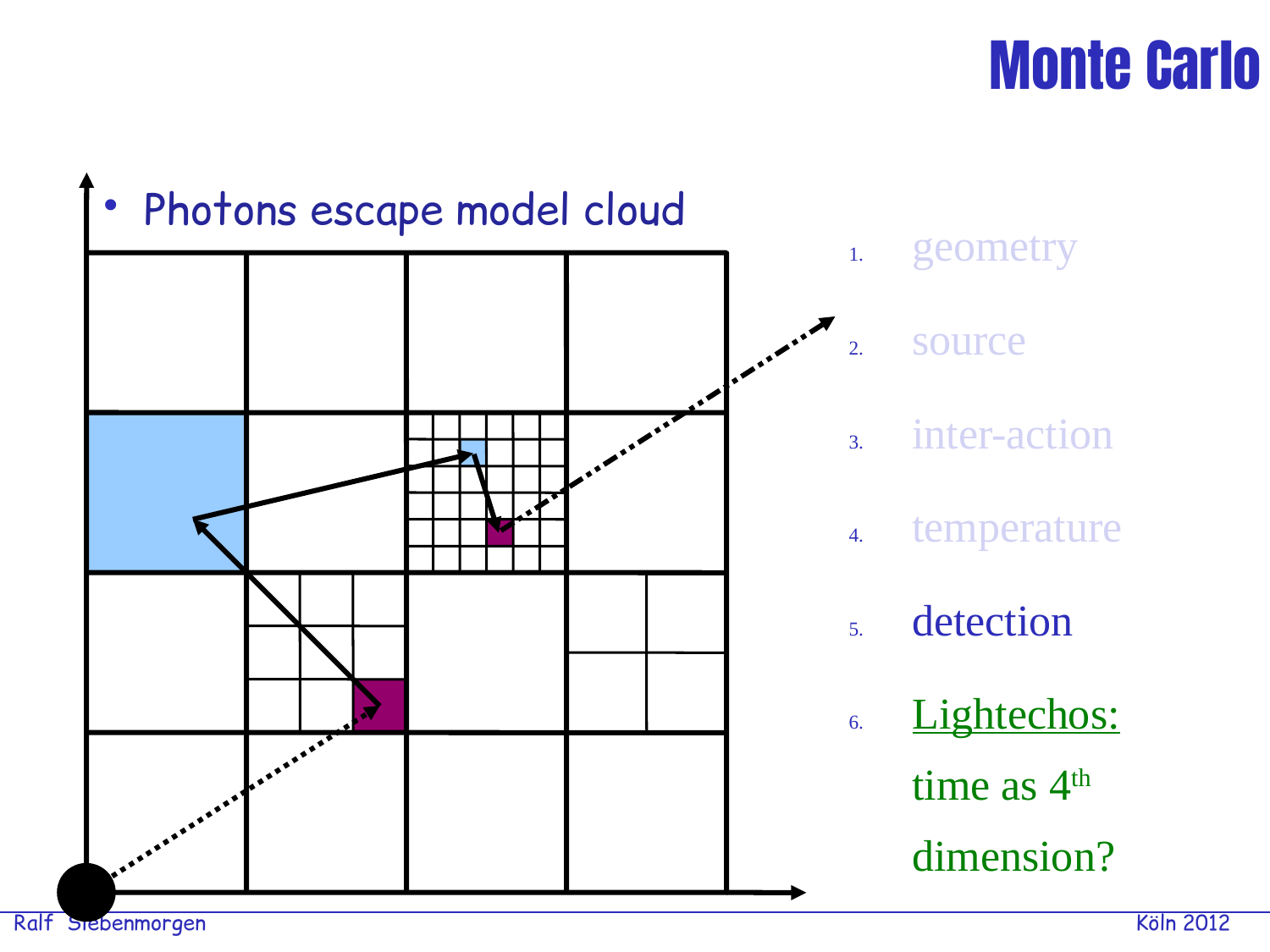

Monte Carlo
Photons escape model cloud

geometry
source
inter-action
temperature
detection
Lightechos:  time as 4th dimension?